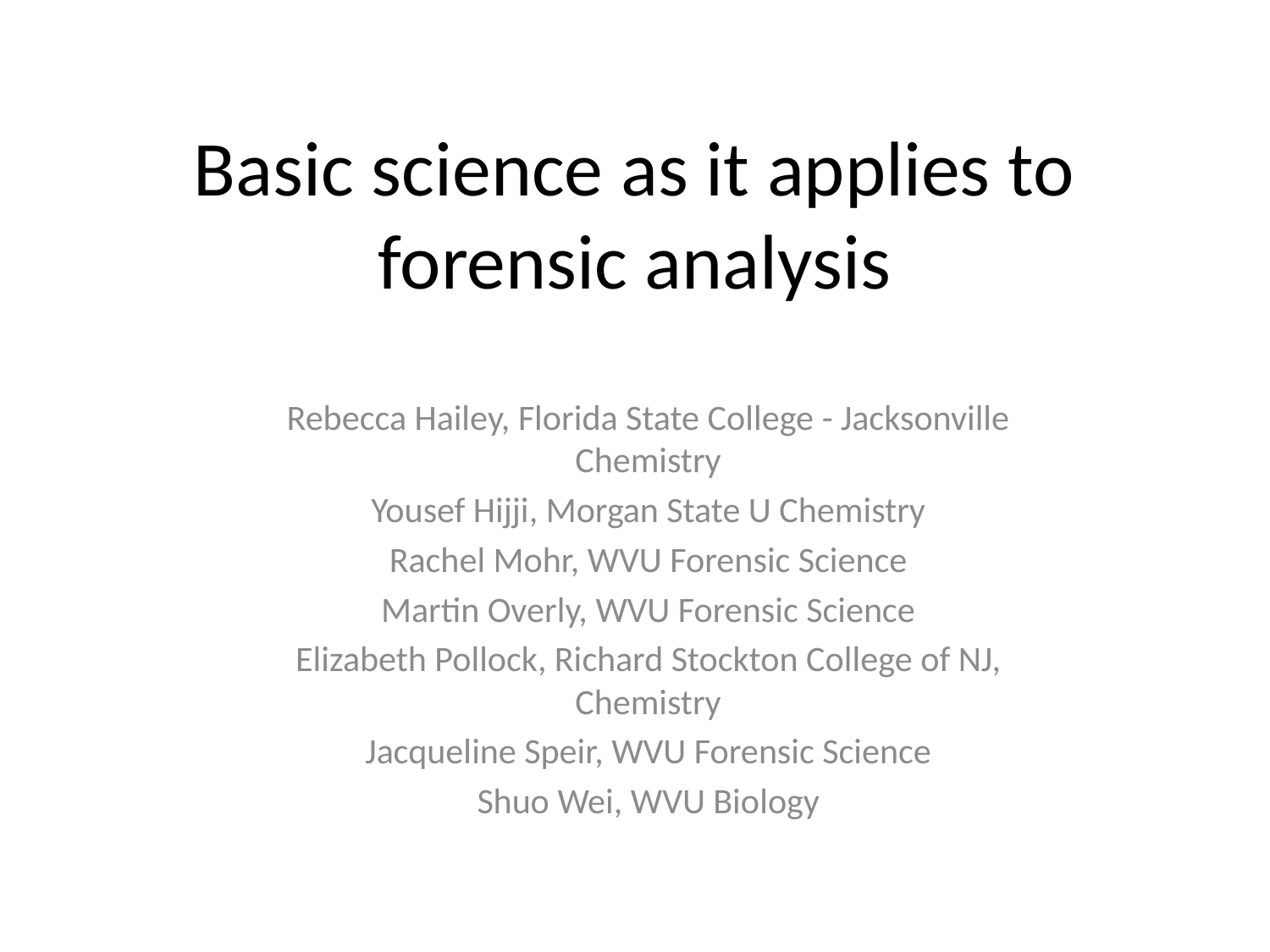

# Basic science as it applies to forensic analysis
Rebecca Hailey, Florida State College - Jacksonville Chemistry
Yousef Hijji, Morgan State U Chemistry
Rachel Mohr, WVU Forensic Science
Martin Overly, WVU Forensic Science
Elizabeth Pollock, Richard Stockton College of NJ, Chemistry
Jacqueline Speir, WVU Forensic Science
Shuo Wei, WVU Biology